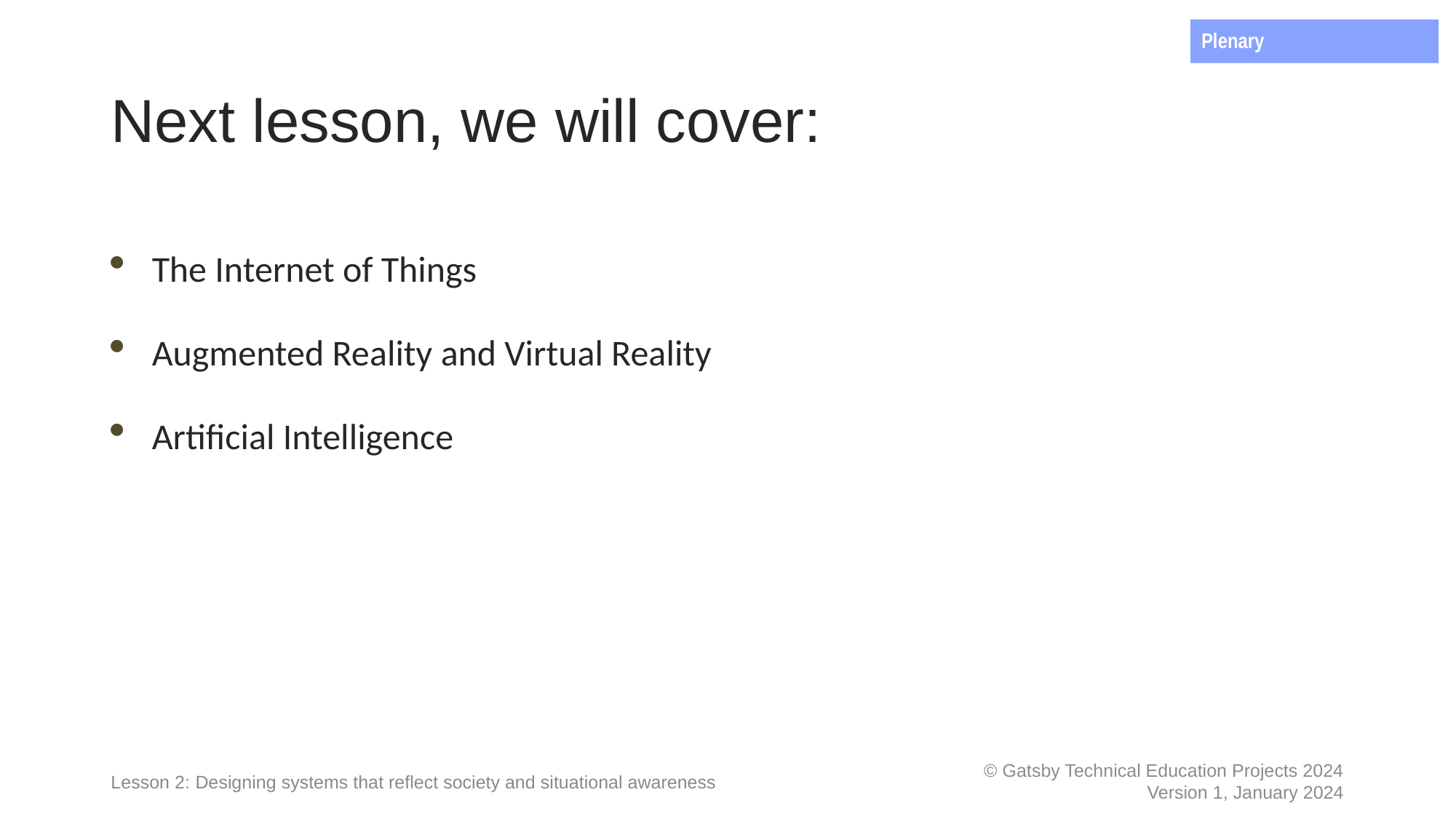

Plenary
# Next lesson, we will cover:
The Internet of Things
Augmented Reality and Virtual Reality
Artificial Intelligence
Lesson 2: Designing systems that reflect society and situational awareness